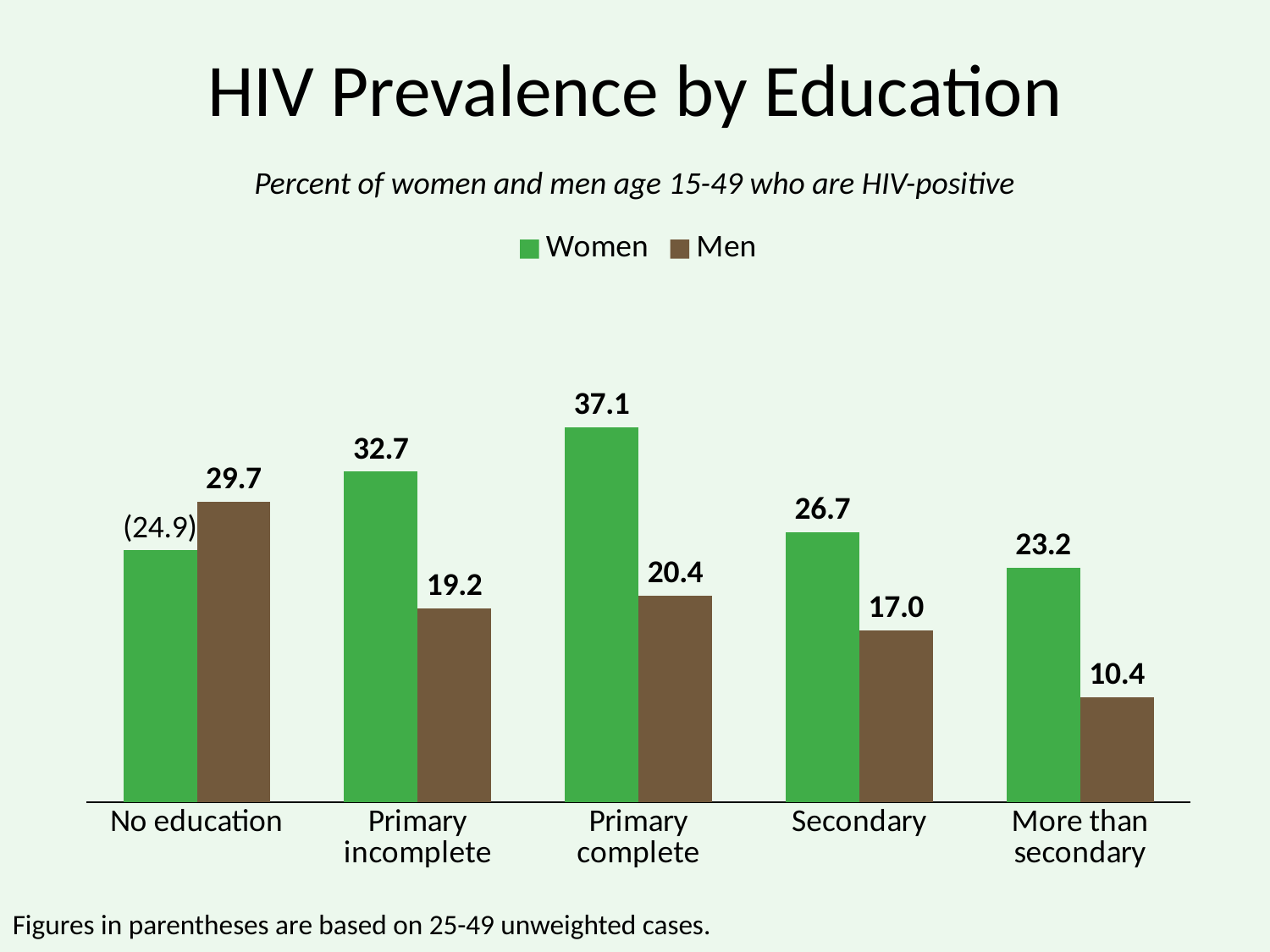

# HIV Prevalence by Education
Percent of women and men age 15-49 who are HIV-positive

### Chart

| Category | Women | Men |
|---|---|---|
| No education | 24.9 | 29.7 |
| Primary incomplete | 32.7 | 19.2 |
| Primary complete | 37.1 | 20.4 |
| Secondary | 26.7 | 17.0 |
| More than secondary | 23.2 | 10.4 |
Figures in parentheses are based on 25-49 unweighted cases.